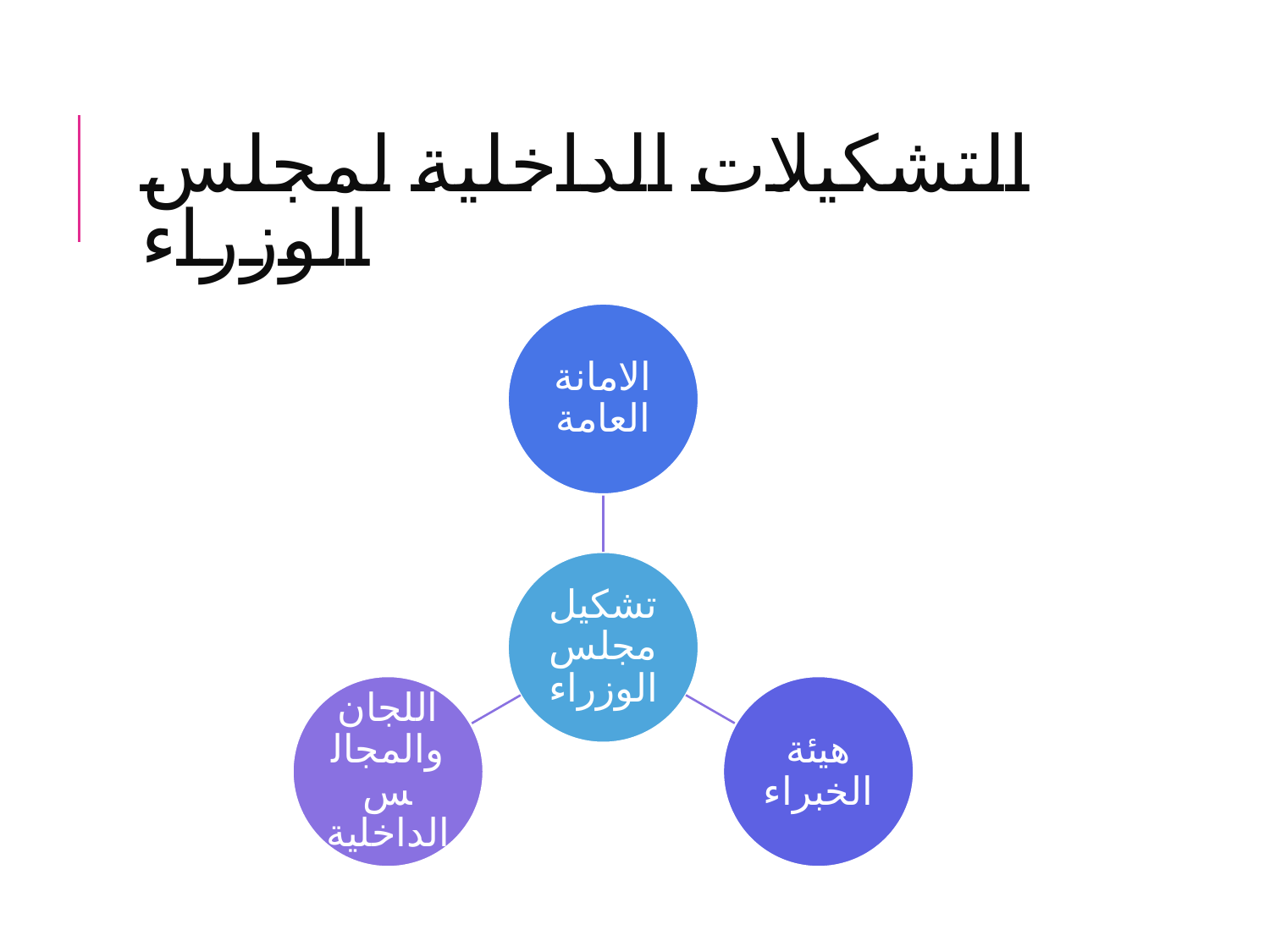

#
التشكيلات الداخلية لمجلس الوزراء
تشكيل مجلس الوزراء

الامانة العامة

هيئة الخبراء

اللجان والمجالس الداخلية